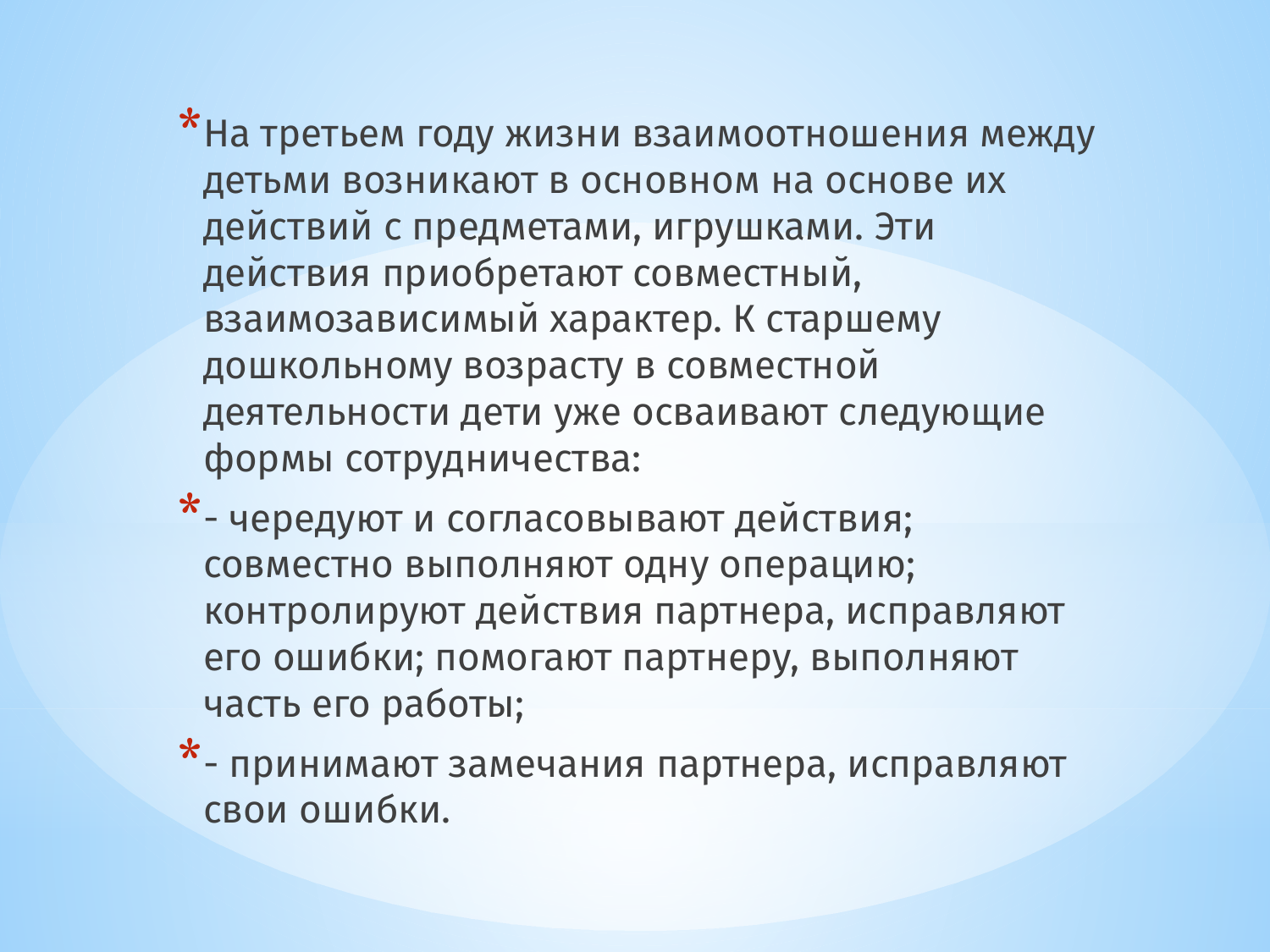

На третьем году жизни взаимоотношения между детьми возникают в основном на основе их действий с предметами, игрушками. Эти действия приобретают совместный, взаимозависимый характер. К старшему дошкольному возрасту в совместной деятельности дети уже осваивают следующие формы сотрудничества:
- чередуют и согласовывают действия; совместно выполняют одну операцию; контролируют действия партнера, исправляют его ошибки; помогают партнеру, выполняют часть его работы;
- принимают замечания партнера, исправляют свои ошибки.